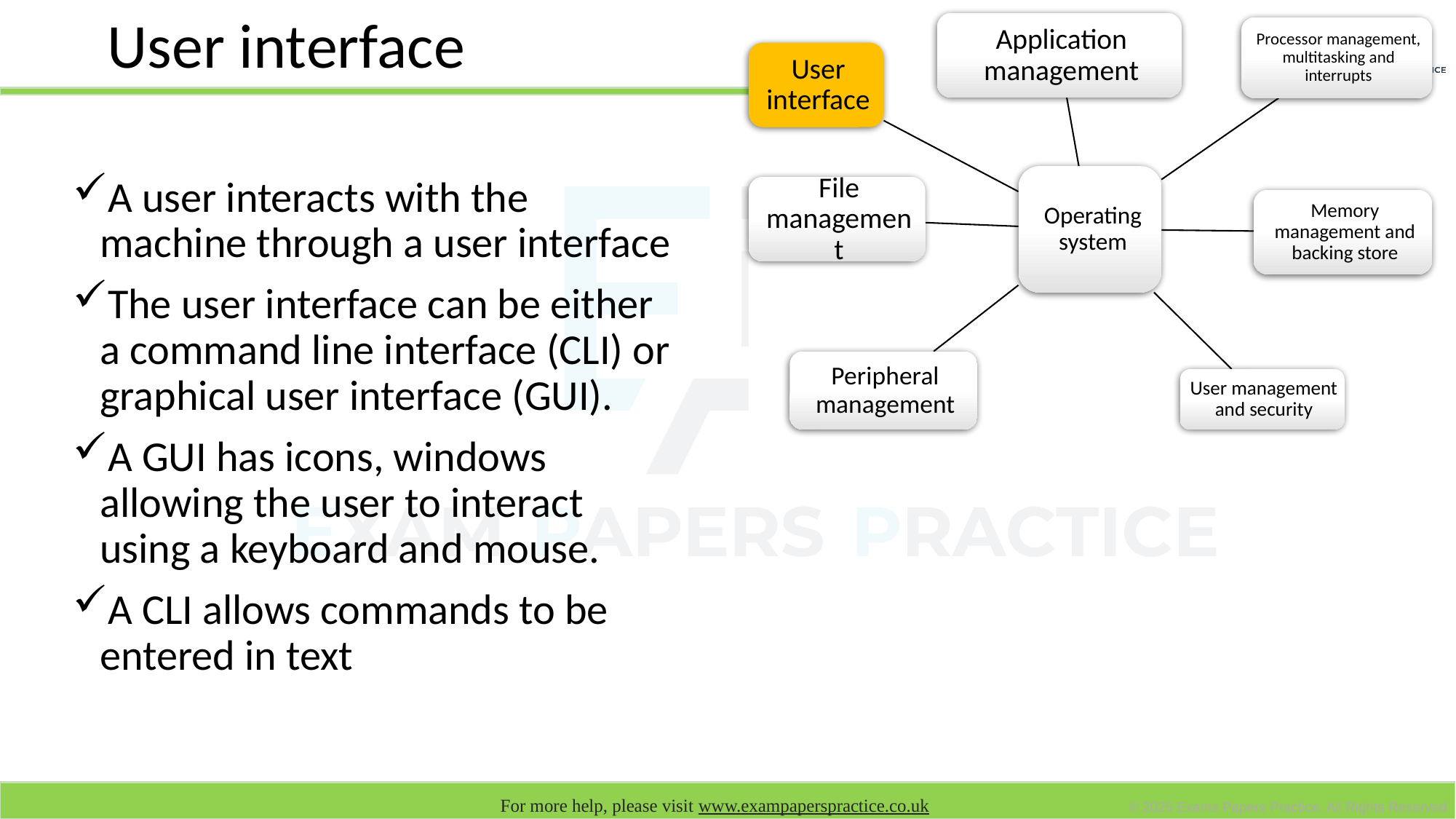

# User interface
Operating system
Application management
Processor management, multitasking and interrupts
Memory management and backing store
User management and security
Peripheral management
File management
User interface
A user interacts with the machine through a user interface
The user interface can be either a command line interface (CLI) or graphical user interface (GUI).
A GUI has icons, windows allowing the user to interact using a keyboard and mouse.
A CLI allows commands to be entered in text